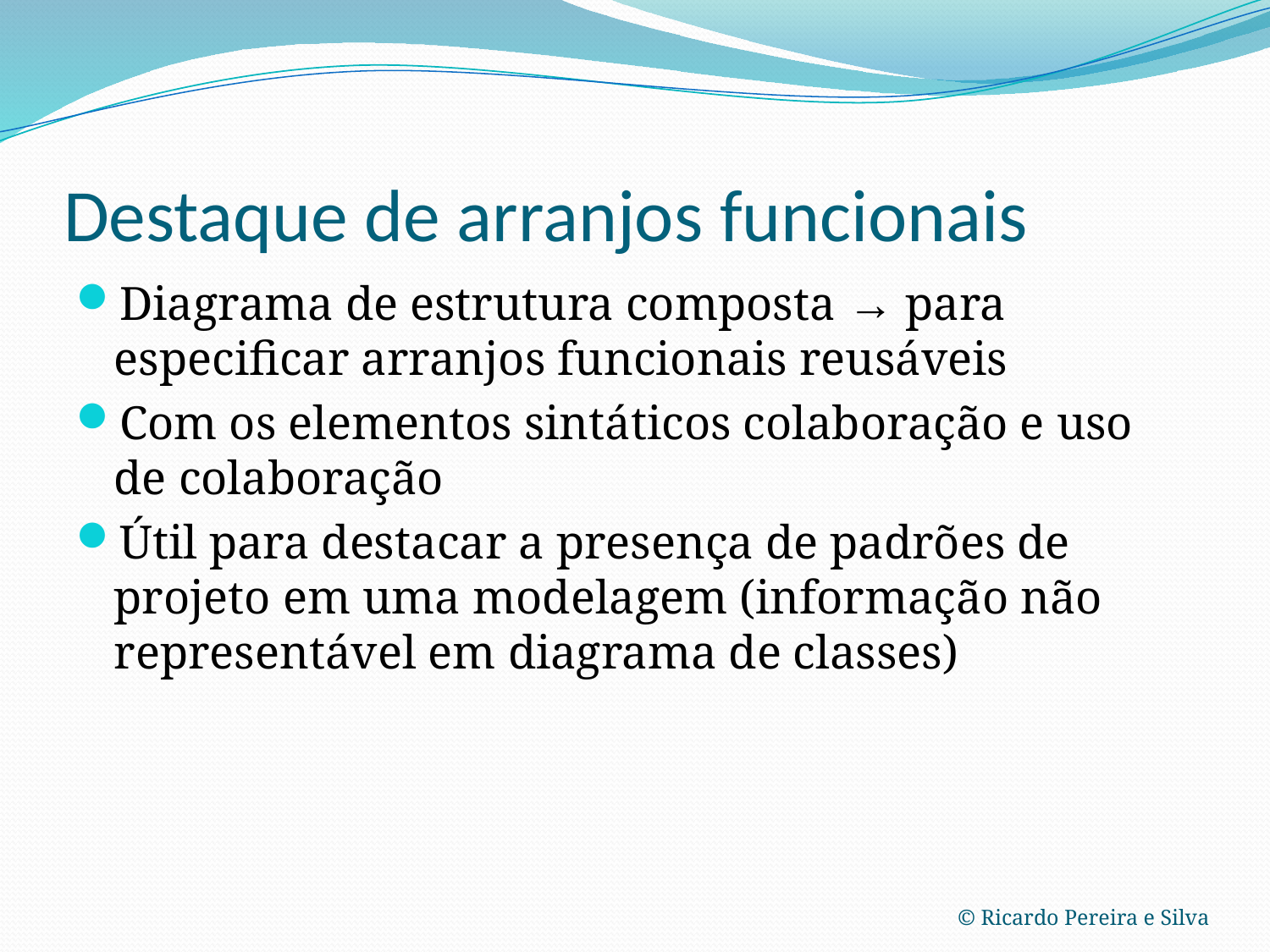

# Destaque de arranjos funcionais
Diagrama de estrutura composta → para especificar arranjos funcionais reusáveis
Com os elementos sintáticos colaboração e uso de colaboração
Útil para destacar a presença de padrões de projeto em uma modelagem (informação não representável em diagrama de classes)
© Ricardo Pereira e Silva